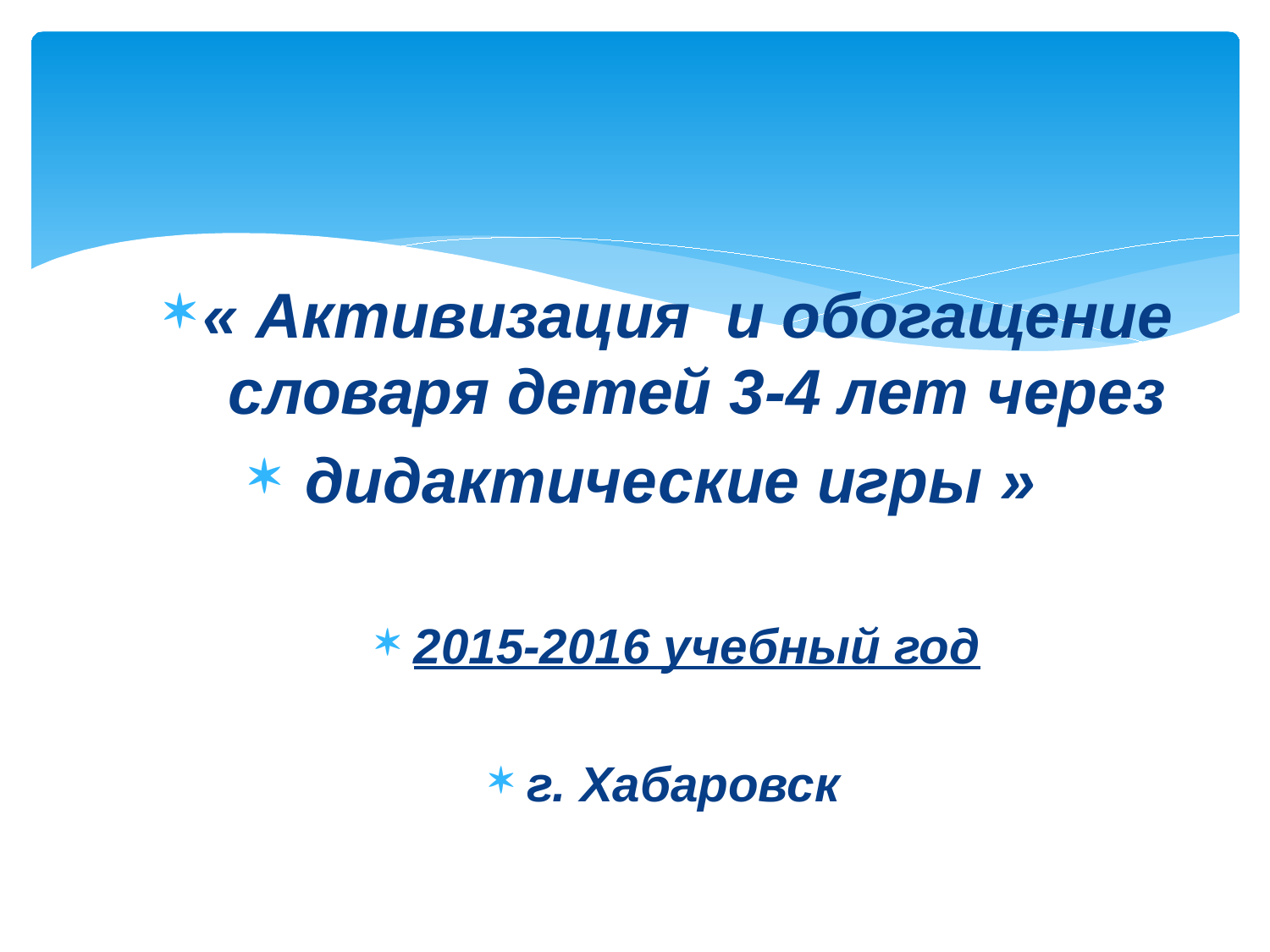

#

« Активизация  и обогащение  словаря детей 3-4 лет через
 дидактические игры »

2015-2016 учебный год

г. Хабаровск